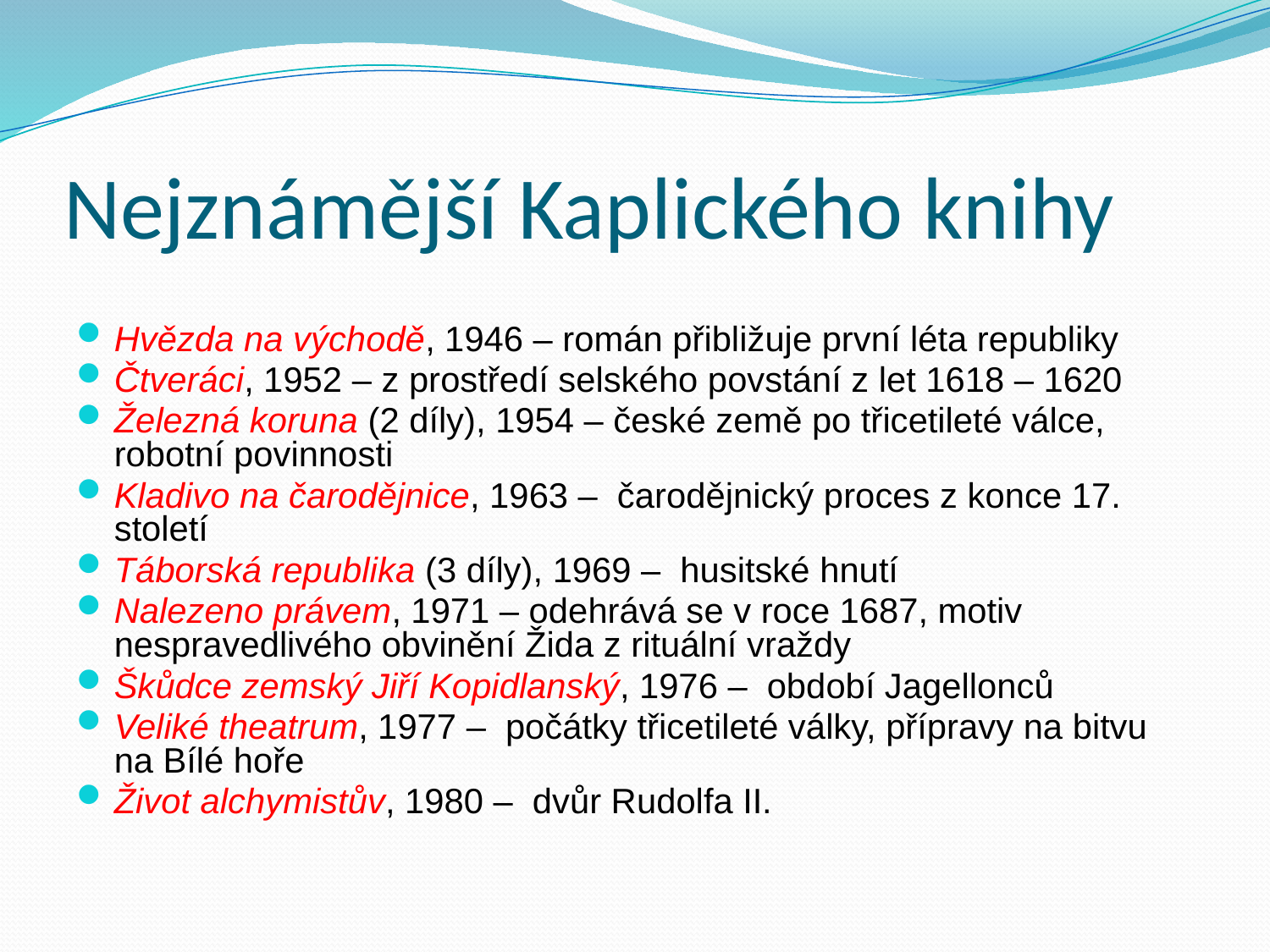

# Nejznámější Kaplického knihy

Hvězda na východě, 1946 – román přibližuje první léta republiky
Čtveráci, 1952 – z prostředí selského povstání z let 1618 – 1620
Železná koruna (2 díly), 1954 – české země po třicetileté válce, robotní povinnosti
Kladivo na čarodějnice, 1963 –  čarodějnický proces z konce 17. století
Táborská republika (3 díly), 1969 –  husitské hnutí
Nalezeno právem, 1971 – odehrává se v roce 1687, motiv nespravedlivého obvinění Žida z rituální vraždy
Škůdce zemský Jiří Kopidlanský, 1976 –  období Jagellonců
Veliké theatrum, 1977 –  počátky třicetileté války, přípravy na bitvu na Bílé hoře
Život alchymistův, 1980 –  dvůr Rudolfa II.